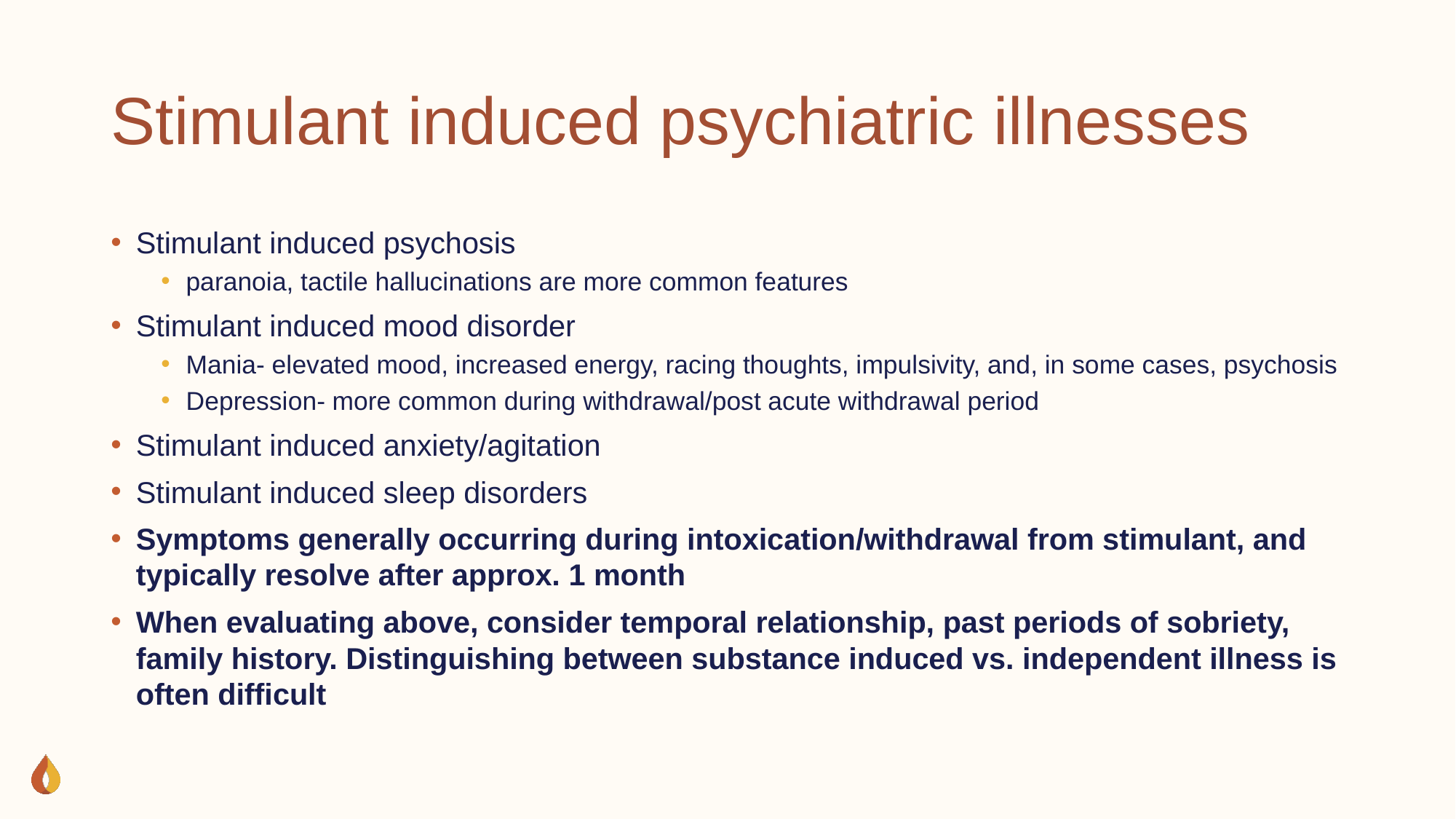

# Stimulant induced psychiatric illnesses
Stimulant induced psychosis
paranoia, tactile hallucinations are more common features
Stimulant induced mood disorder
Mania- elevated mood, increased energy, racing thoughts, impulsivity, and, in some cases, psychosis
Depression- more common during withdrawal/post acute withdrawal period
Stimulant induced anxiety/agitation
Stimulant induced sleep disorders
Symptoms generally occurring during intoxication/withdrawal from stimulant, and typically resolve after approx. 1 month
When evaluating above, consider temporal relationship, past periods of sobriety, family history. Distinguishing between substance induced vs. independent illness is often difficult